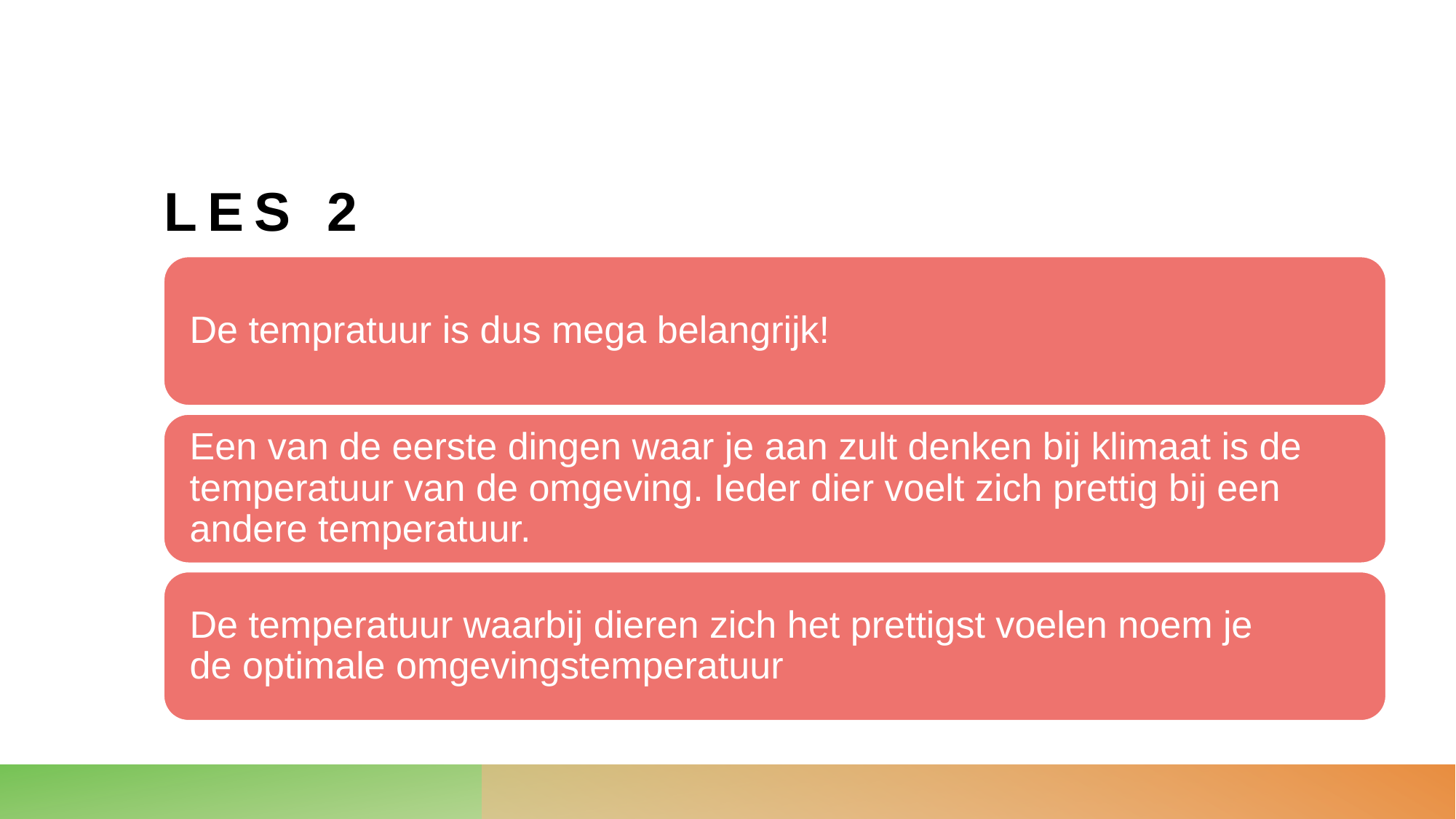

# Les 2
De tempratuur is dus mega belangrijk!
Een van de eerste dingen waar je aan zult denken bij klimaat is de temperatuur van de omgeving. Ieder dier voelt zich prettig bij een andere temperatuur.
De temperatuur waarbij dieren zich het prettigst voelen noem je de optimale omgevingstemperatuur